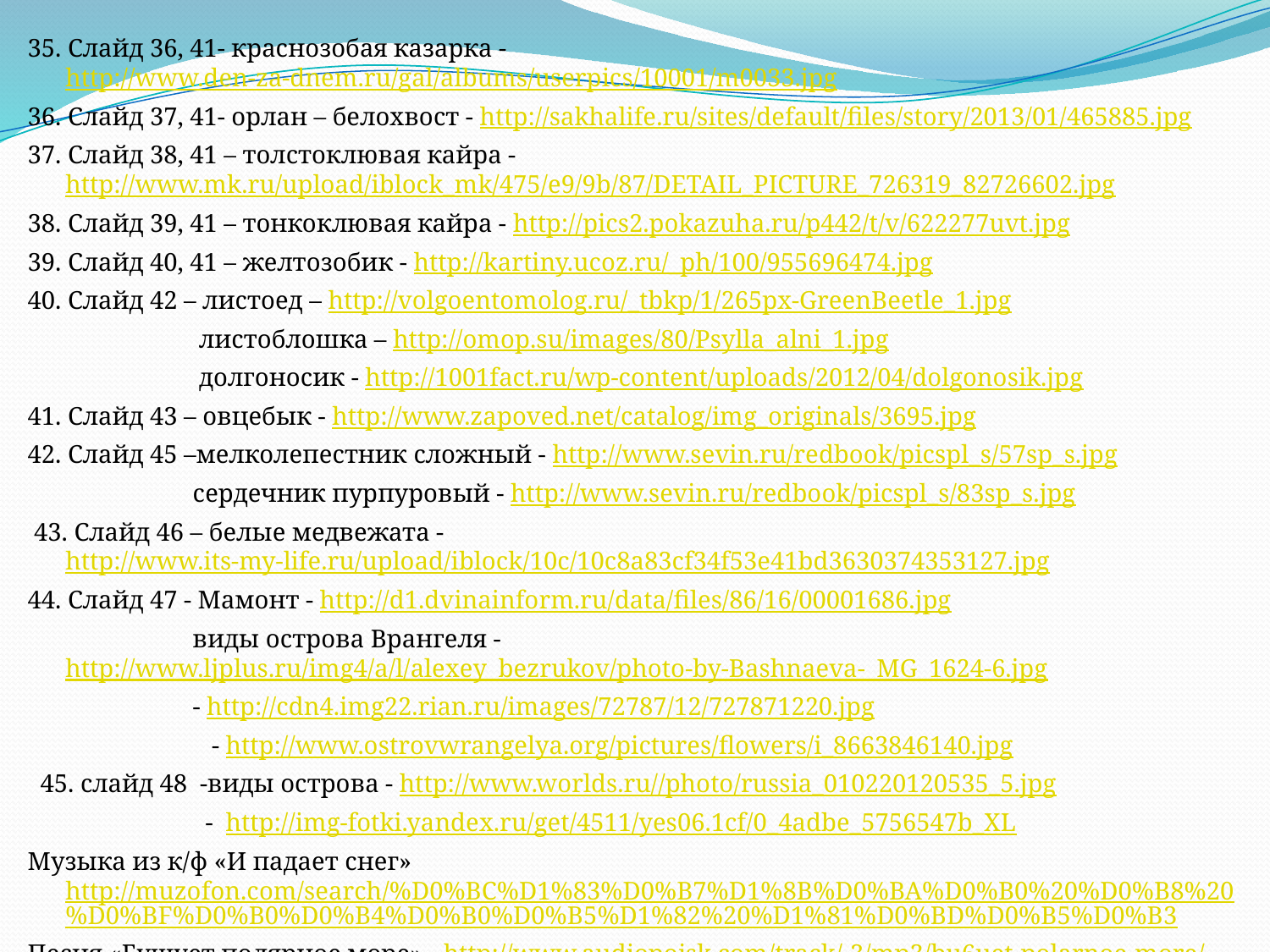

35. Слайд 36, 41- краснозобая казарка - http://www.den-za-dnem.ru/gal/albums/userpics/10001/m0033.jpg
36. Слайд 37, 41- орлан – белохвост - http://sakhalife.ru/sites/default/files/story/2013/01/465885.jpg
37. Слайд 38, 41 – толстоклювая кайра -  http://www.mk.ru/upload/iblock_mk/475/e9/9b/87/DETAIL_PICTURE_726319_82726602.jpg
38. Слайд 39, 41 – тонкоклювая кайра - http://pics2.pokazuha.ru/p442/t/v/622277uvt.jpg
39. Слайд 40, 41 – желтозобик - http://kartiny.ucoz.ru/_ph/100/955696474.jpg
40. Слайд 42 – листоед – http://volgoentomolog.ru/_tbkp/1/265px-GreenBeetle_1.jpg
                           листоблошка – http://omop.su/images/80/Psylla_alni_1.jpg
                           долгоносик - http://1001fact.ru/wp-content/uploads/2012/04/dolgonosik.jpg
41. Слайд 43 – овцебык - http://www.zapoved.net/catalog/img_originals/3695.jpg
42. Слайд 45 –мелколепестник сложный - http://www.sevin.ru/redbook/picspl_s/57sp_s.jpg
                          сердечник пурпуровый - http://www.sevin.ru/redbook/picspl_s/83sp_s.jpg
 43. Слайд 46 – белые медвежата - http://www.its-my-life.ru/upload/iblock/10c/10c8a83cf34f53e41bd3630374353127.jpg
44. Слайд 47 - Мамонт - http://d1.dvinainform.ru/data/files/86/16/00001686.jpg
                          виды острова Врангеля - http://www.ljplus.ru/img4/a/l/alexey_bezrukov/photo-by-Bashnaeva-_MG_1624-6.jpg
                          - http://cdn4.img22.rian.ru/images/72787/12/727871220.jpg
                             - http://www.ostrovwrangelya.org/pictures/flowers/i_8663846140.jpg
  45. слайд 48  -виды острова - http://www.worlds.ru//photo/russia_010220120535_5.jpg
                            -  http://img-fotki.yandex.ru/get/4511/yes06.1cf/0_4adbe_5756547b_XL
Музыка из к/ф «И падает снег» http://muzofon.com/search/%D0%BC%D1%83%D0%B7%D1%8B%D0%BA%D0%B0%20%D0%B8%20%D0%BF%D0%B0%D0%B4%D0%B0%D0%B5%D1%82%20%D1%81%D0%BD%D0%B5%D0%B3
Песня «Бушует полярное море» - http://www.audiopoisk.com/track/-3/mp3/bu6uet-polarnoe-more/